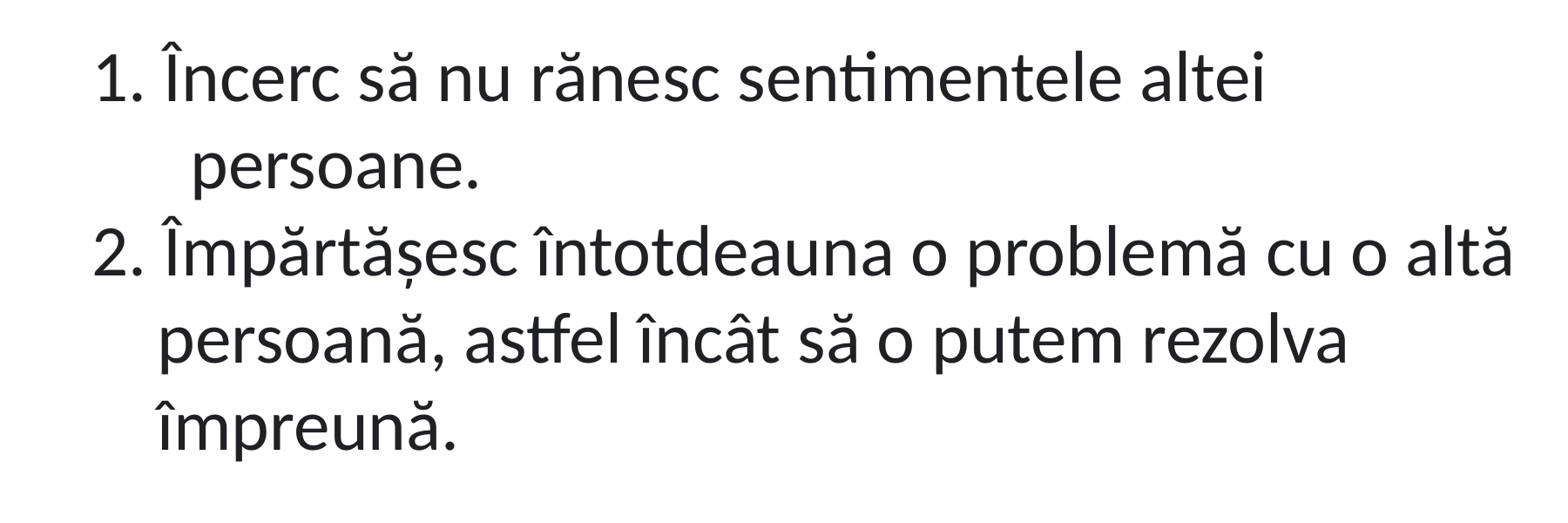

1. Încerc să nu rănesc sentimentele altei
      persoane.
2. Împărtășesc întotdeauna o problemă cu o altă
    persoană, astfel încât să o putem rezolva
    împreună.